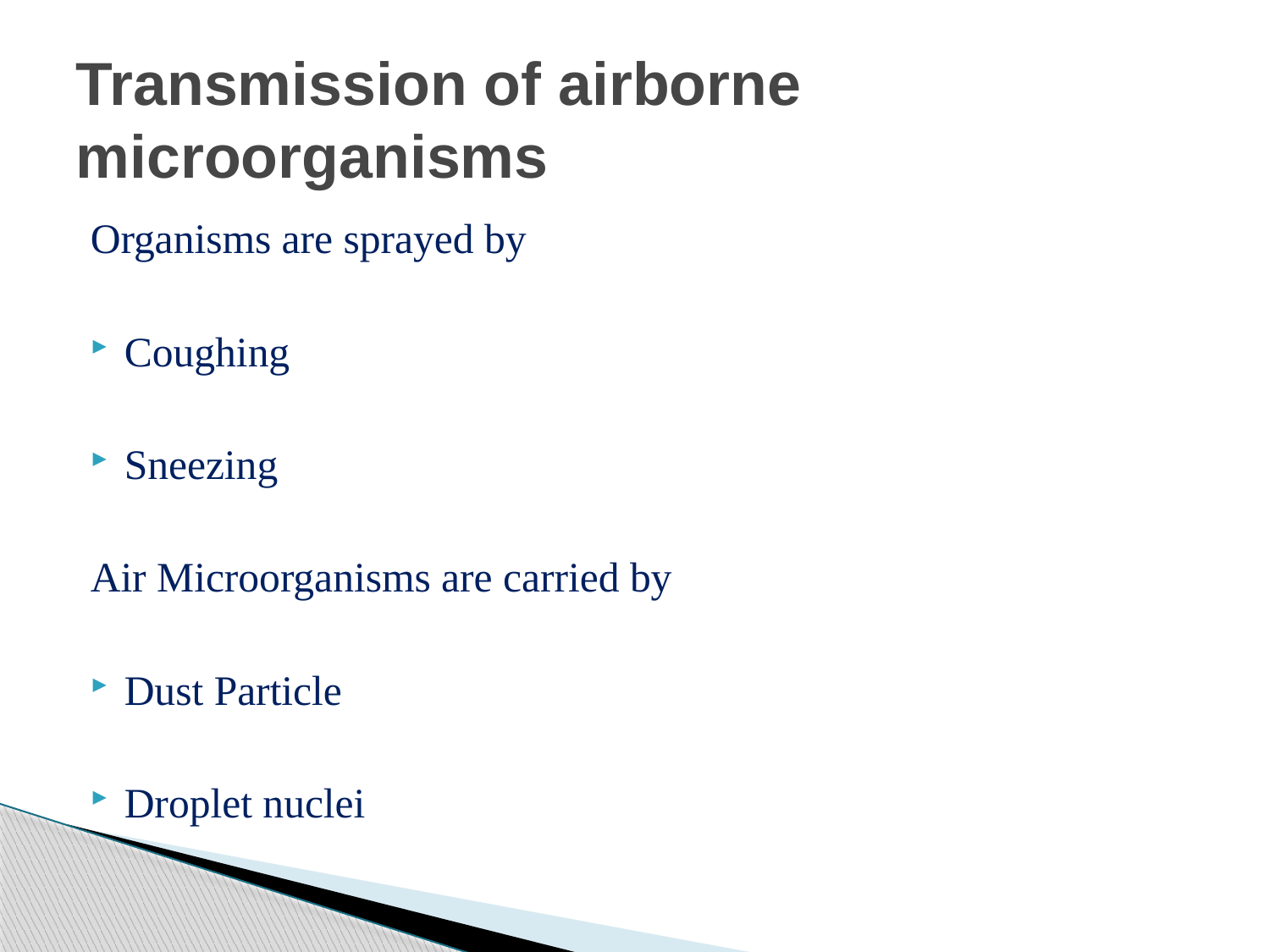

# Transmission of airborne microorganisms
Organisms are sprayed by

Coughing

Sneezing

Air Microorganisms are carried by

Dust Particle

Droplet nuclei